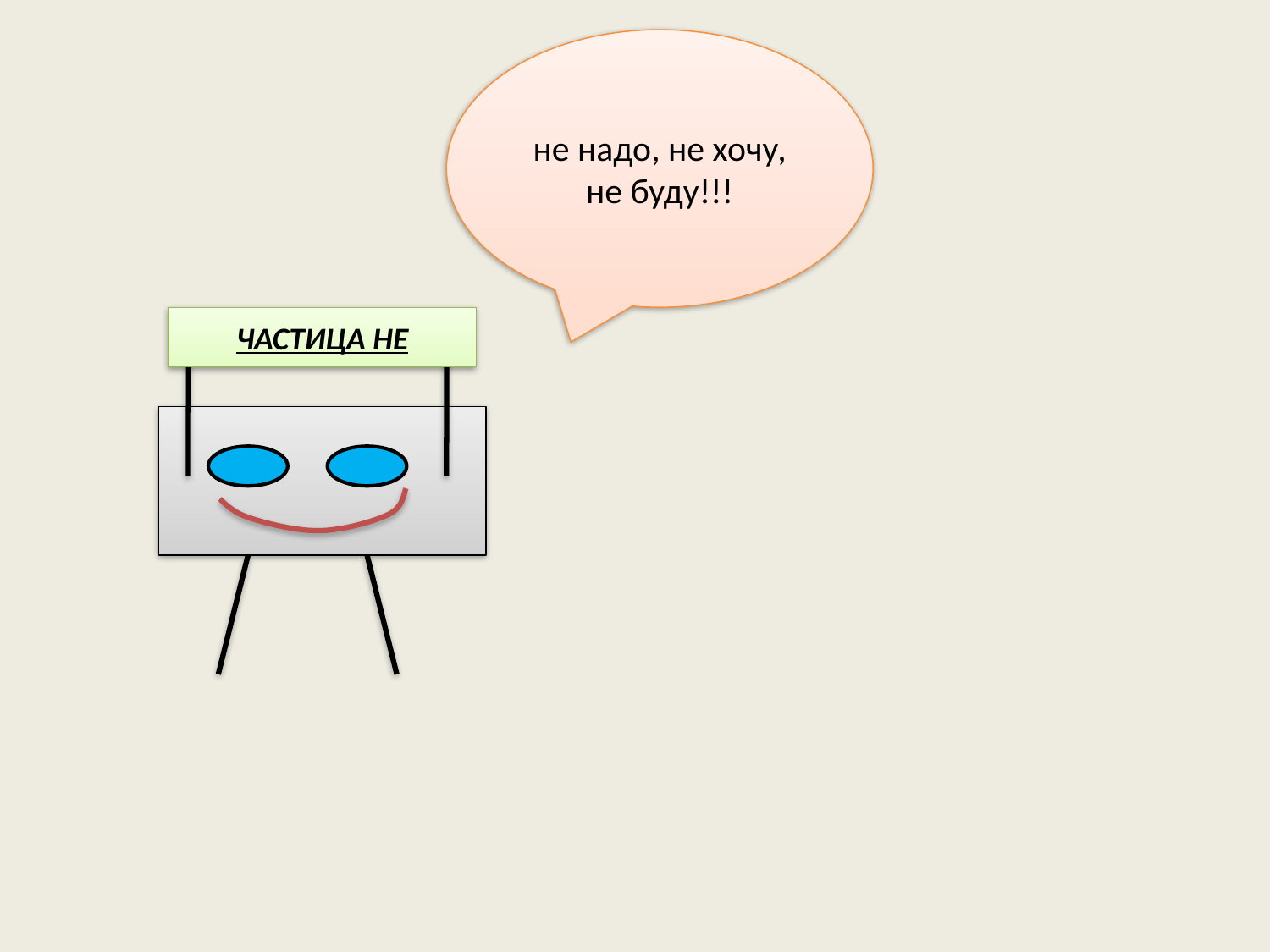

не надо, не хочу, не буду!!!
ЧАСТИЦА НЕ